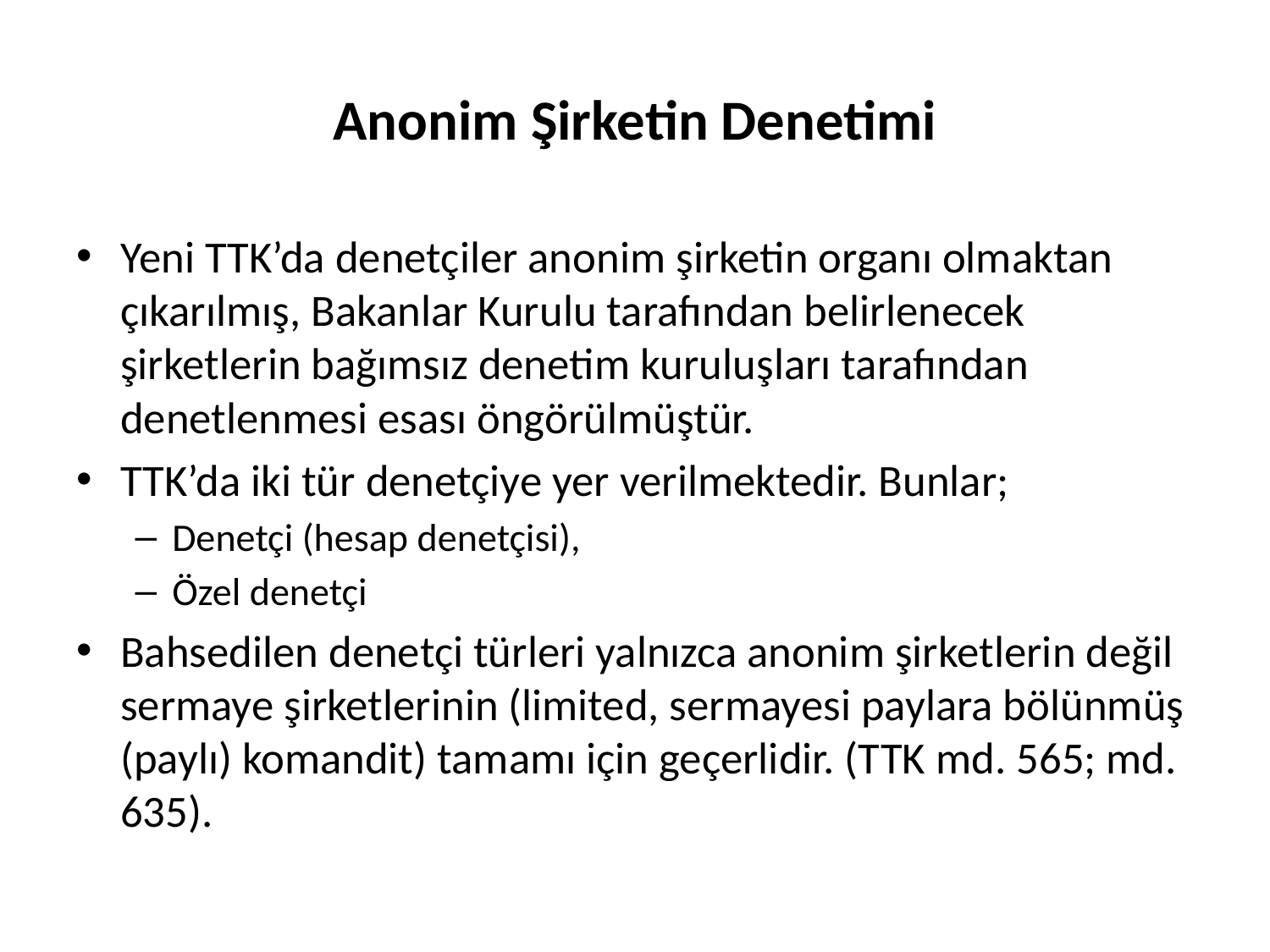

# Anonim Şirketin Denetimi
Yeni TTK’da denetçiler anonim şirketin organı olmaktan çıkarılmış, Bakanlar Kurulu tarafından belirlenecek şirketlerin bağımsız denetim kuruluşları tarafından denetlenmesi esası öngörülmüştür.
TTK’da iki tür denetçiye yer verilmektedir. Bunlar;
Denetçi (hesap denetçisi),
Özel denetçi
Bahsedilen denetçi türleri yalnızca anonim şirketlerin değil sermaye şirketlerinin (limited, sermayesi paylara bölünmüş (paylı) komandit) tamamı için geçerlidir. (TTK md. 565; md. 635).